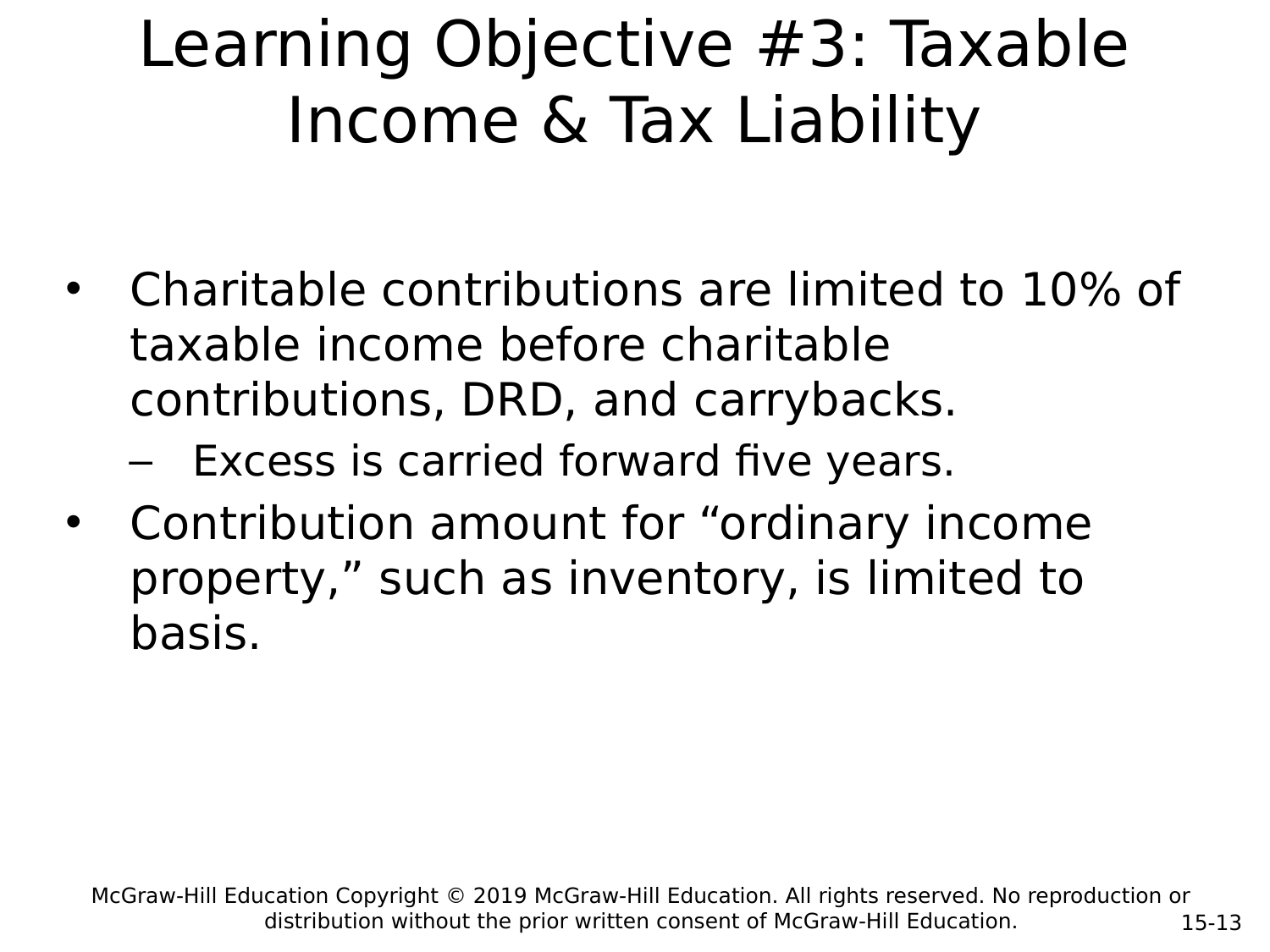

# Learning Objective #3: Taxable Income & Tax Liability
Charitable contributions are limited to 10% of taxable income before charitable contributions, DRD, and carrybacks.
Excess is carried forward five years.
Contribution amount for “ordinary income property,” such as inventory, is limited to basis.
McGraw-Hill Education Copyright © 2019 McGraw-Hill Education. All rights reserved. No reproduction or distribution without the prior written consent of McGraw-Hill Education.
15-13